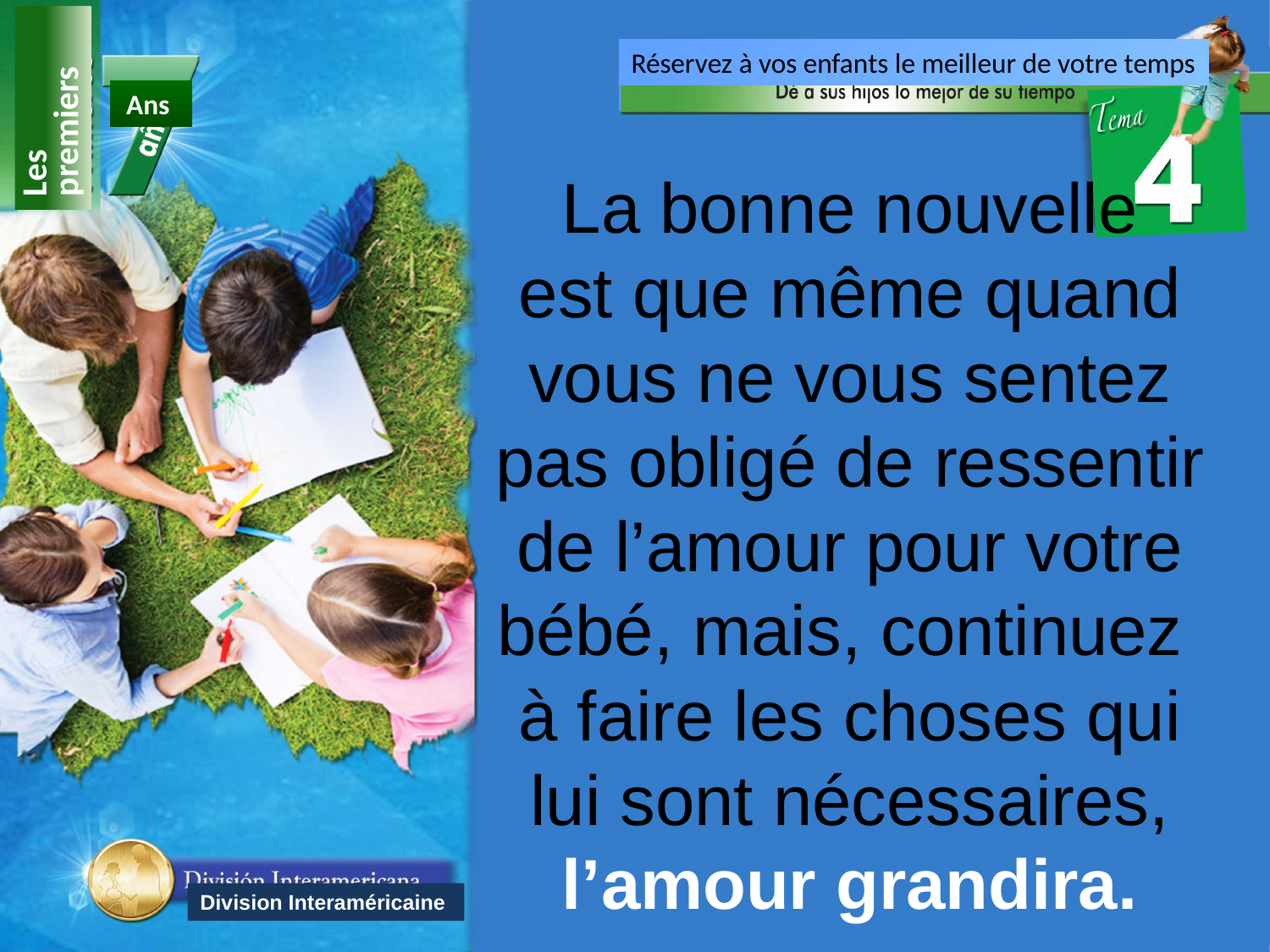

Réservez à vos enfants le meilleur de votre temps
Les premiers
Ans
La bonne nouvelle
est que même quand vous ne vous sentez pas obligé de ressentir de l’amour pour votre bébé, mais, continuez  à faire les choses qui lui sont nécessaires, l’amour grandira.
Division Interaméricaine